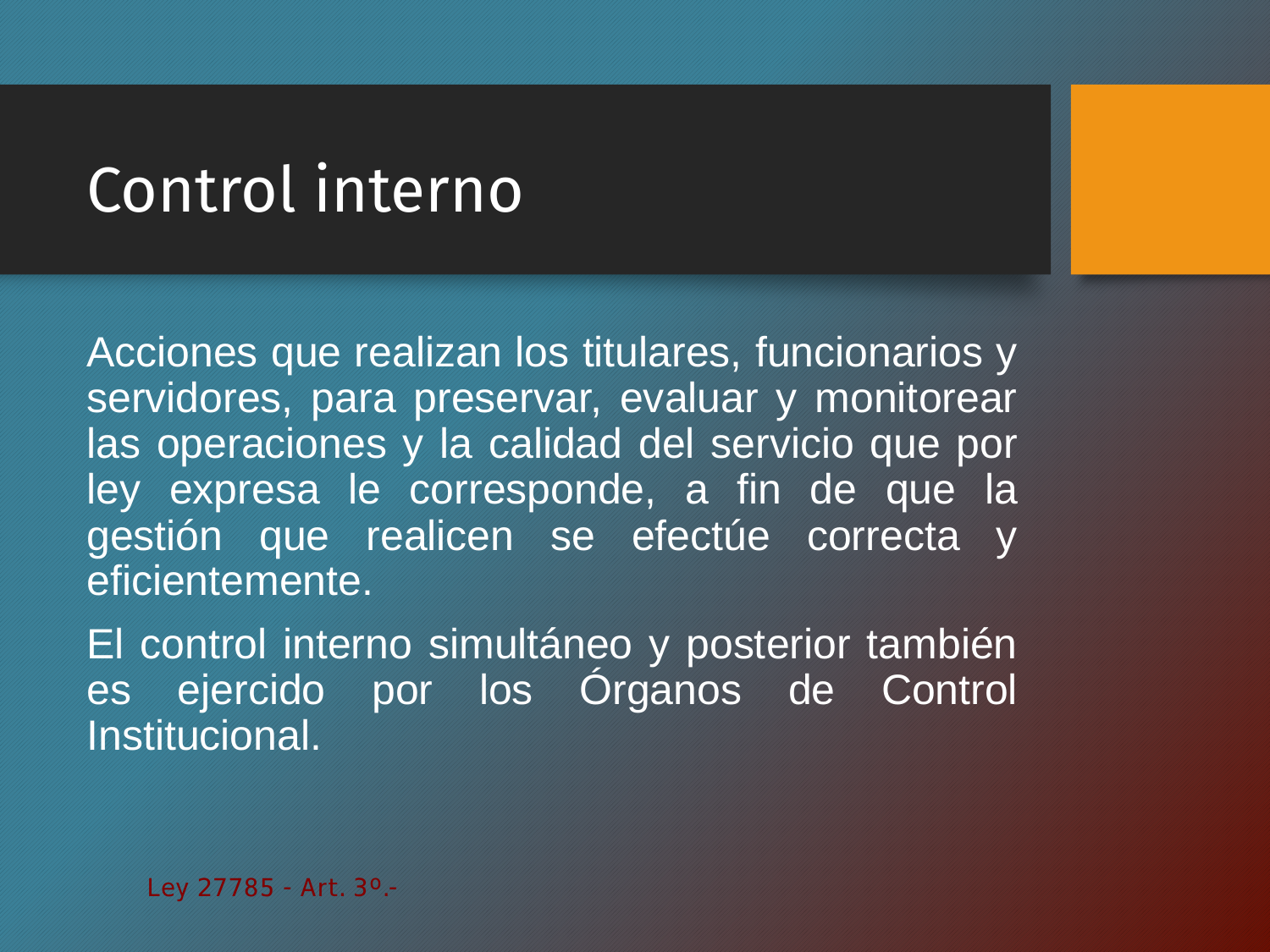

# Control interno
Acciones que realizan los titulares, funcionarios y servidores, para preservar, evaluar y monitorear las operaciones y la calidad del servicio que por ley expresa le corresponde, a fin de que la gestión que realicen se efectúe correcta y eficientemente.
El control interno simultáneo y posterior también es ejercido por los Órganos de Control Institucional.

Ley 27785 - Art. 3º.-